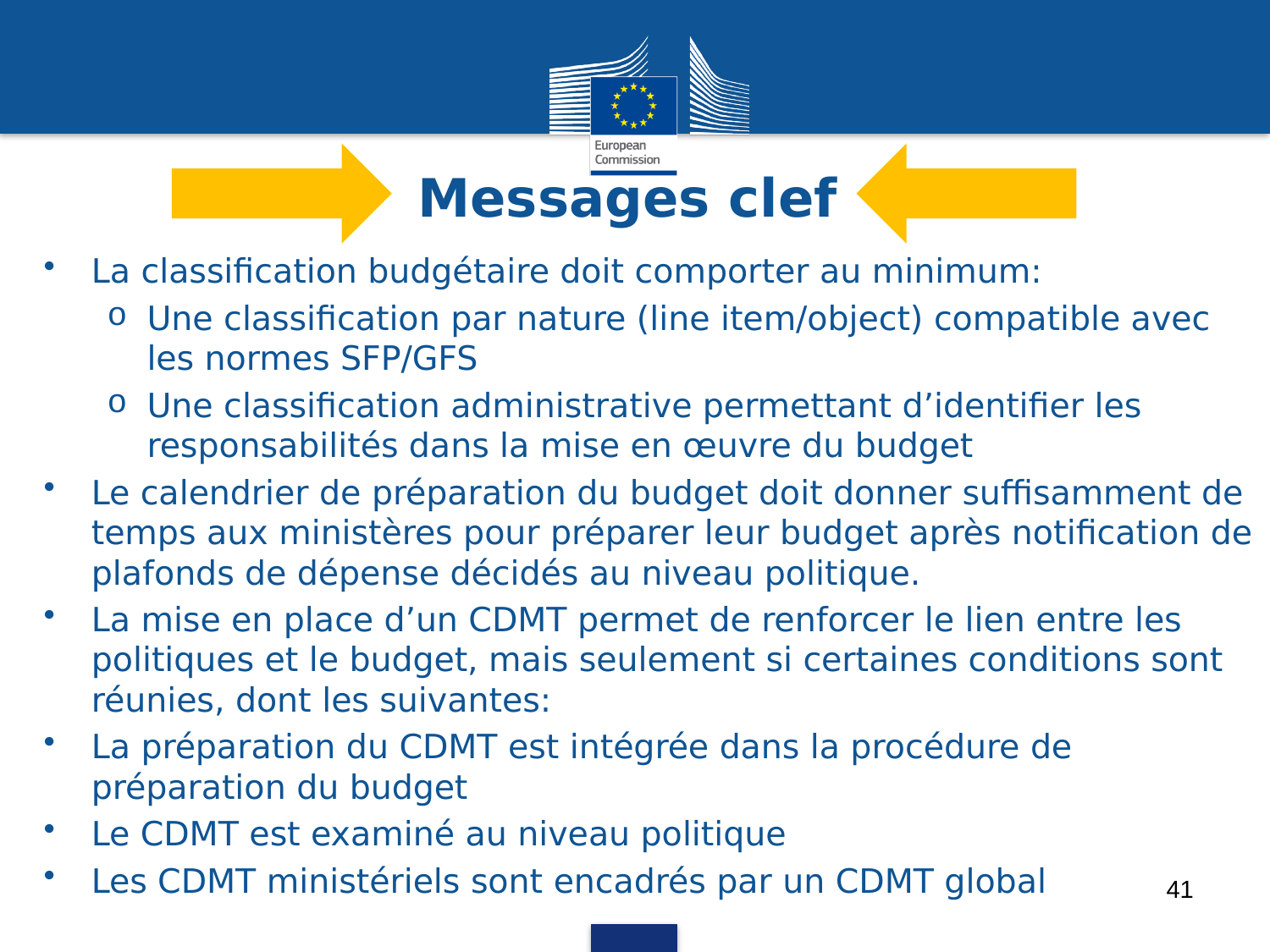

# Messages clef
La classification budgétaire doit comporter au minimum:
Une classification par nature (line item/object) compatible avec les normes SFP/GFS
Une classification administrative permettant d’identifier les responsabilités dans la mise en œuvre du budget
Le calendrier de préparation du budget doit donner suffisamment de temps aux ministères pour préparer leur budget après notification de plafonds de dépense décidés au niveau politique.
La mise en place d’un CDMT permet de renforcer le lien entre les politiques et le budget, mais seulement si certaines conditions sont réunies, dont les suivantes:
La préparation du CDMT est intégrée dans la procédure de préparation du budget
Le CDMT est examiné au niveau politique
Les CDMT ministériels sont encadrés par un CDMT global
41